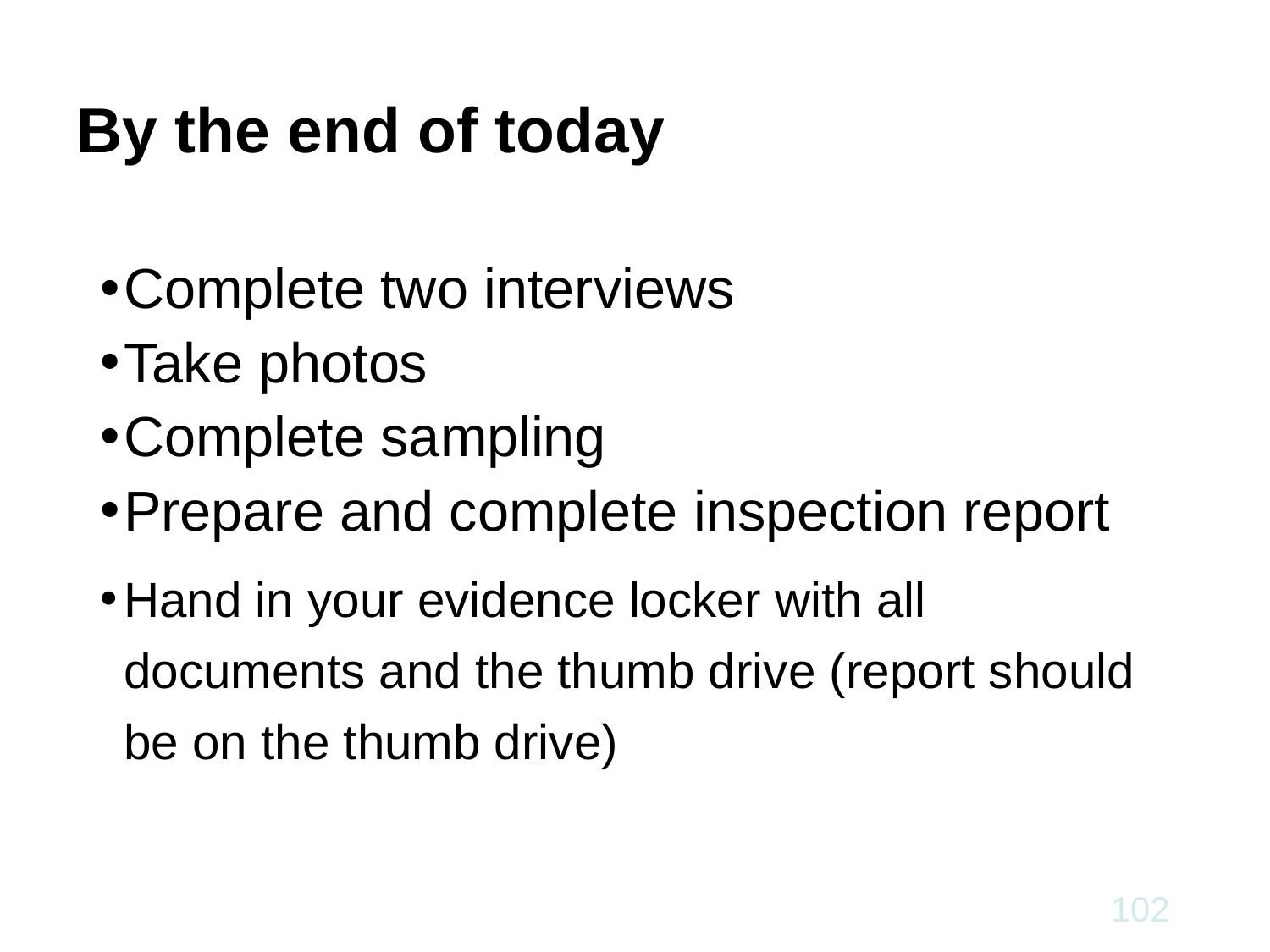

# By the end of today
Complete two interviews
Take photos
Complete sampling
Prepare and complete inspection report
Hand in your evidence locker with all documents and the thumb drive (report should be on the thumb drive)

102